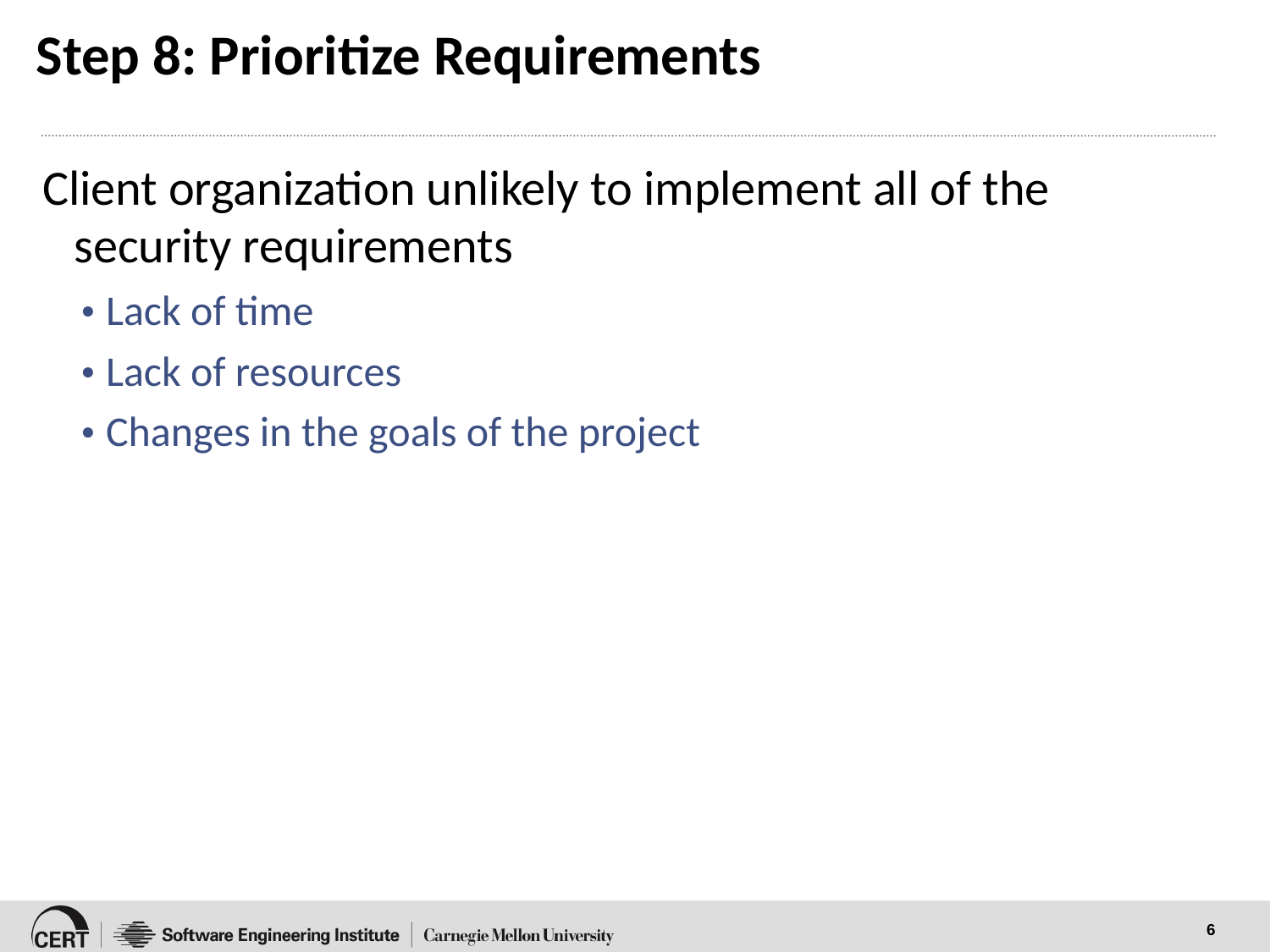

# Step 8: Prioritize Requirements
Client organization unlikely to implement all of the security requirements
Lack of time
Lack of resources
Changes in the goals of the project